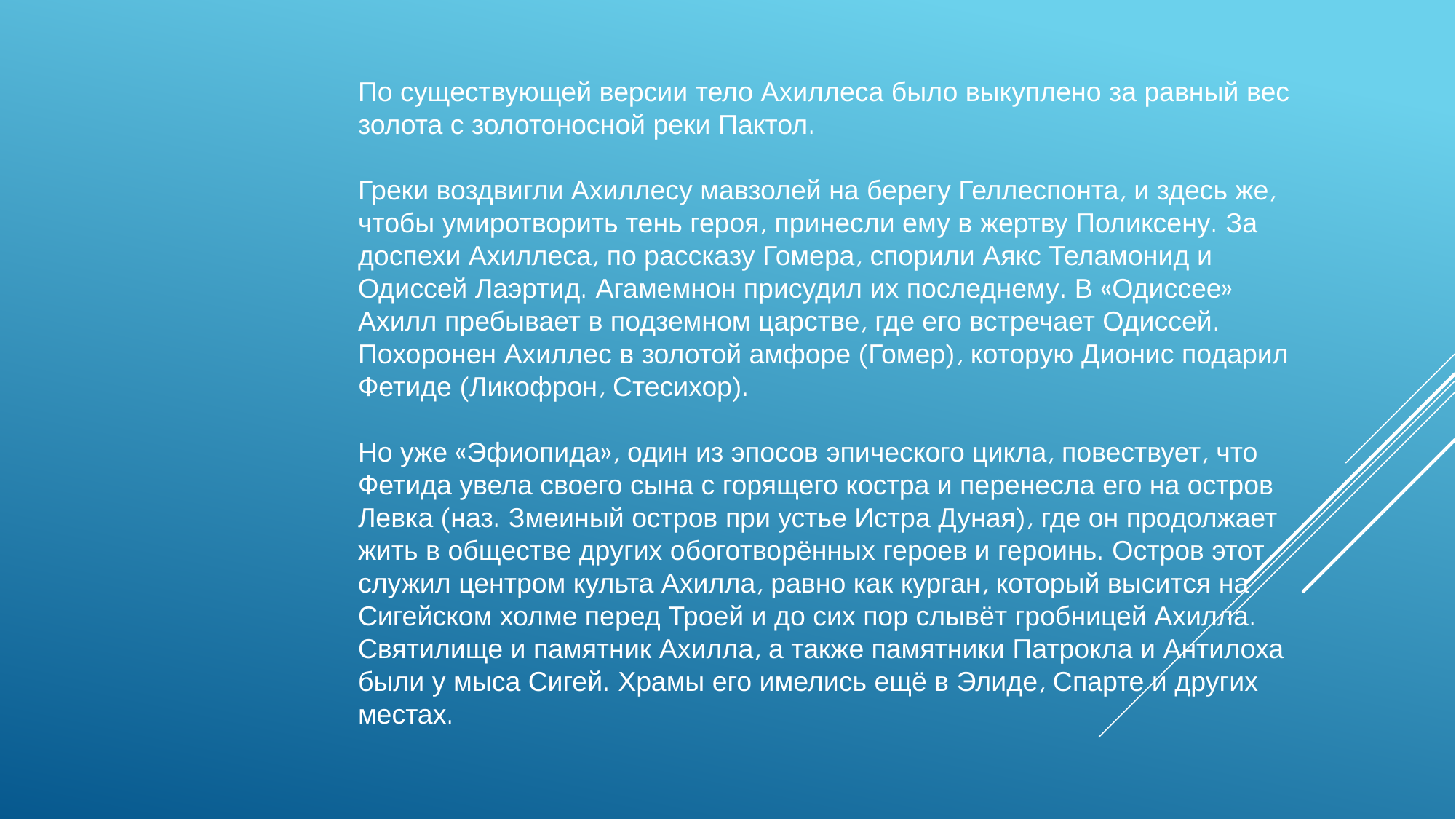

По существующей версии тело Ахиллеса было выкуплено за равный вес золота с золотоносной реки Пактол.

Греки воздвигли Ахиллесу мавзолей на берегу Геллеспонта, и здесь же, чтобы умиротворить тень героя, принесли ему в жертву Поликсену. За доспехи Ахиллеса, по рассказу Гомера, спорили Аякс Теламонид и Одиссей Лаэртид. Агамемнон присудил их последнему. В «Одиссее» Ахилл пребывает в подземном царстве, где его встречает Одиссей. Похоронен Ахиллес в золотой амфоре (Гомер), которую Дионис подарил Фетиде (Ликофрон, Стесихор).

Но уже «Эфиопида», один из эпосов эпического цикла, повествует, что Фетида увела своего сына с горящего костра и перенесла его на остров Левка (наз. Змеиный остров при устье Истра Дуная), где он продолжает жить в обществе других обоготворённых героев и героинь. Остров этот служил центром культа Ахилла, равно как курган, который высится на Сигейском холме перед Троей и до сих пор слывёт гробницей Ахилла. Святилище и памятник Ахилла, а также памятники Патрокла и Антилоха были у мыса Сигей. Храмы его имелись ещё в Элиде, Спарте и других местах.